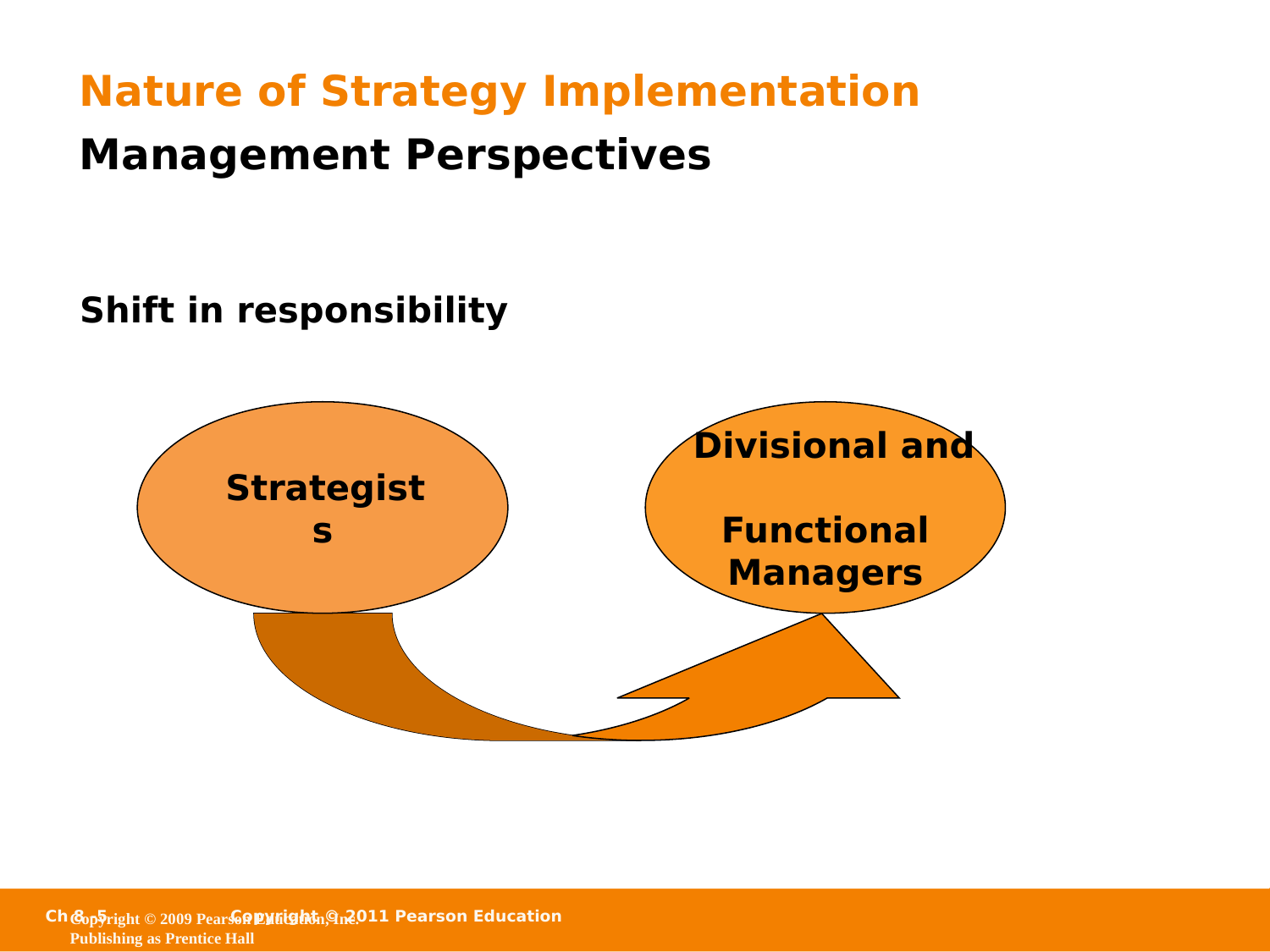

Nature of Strategy Implementation
Management Perspectives
Shift in responsibility

 Divisional and
Functional
Managers

Strategists

Ch 8 -5
Copyright © 2011 Pearson Education